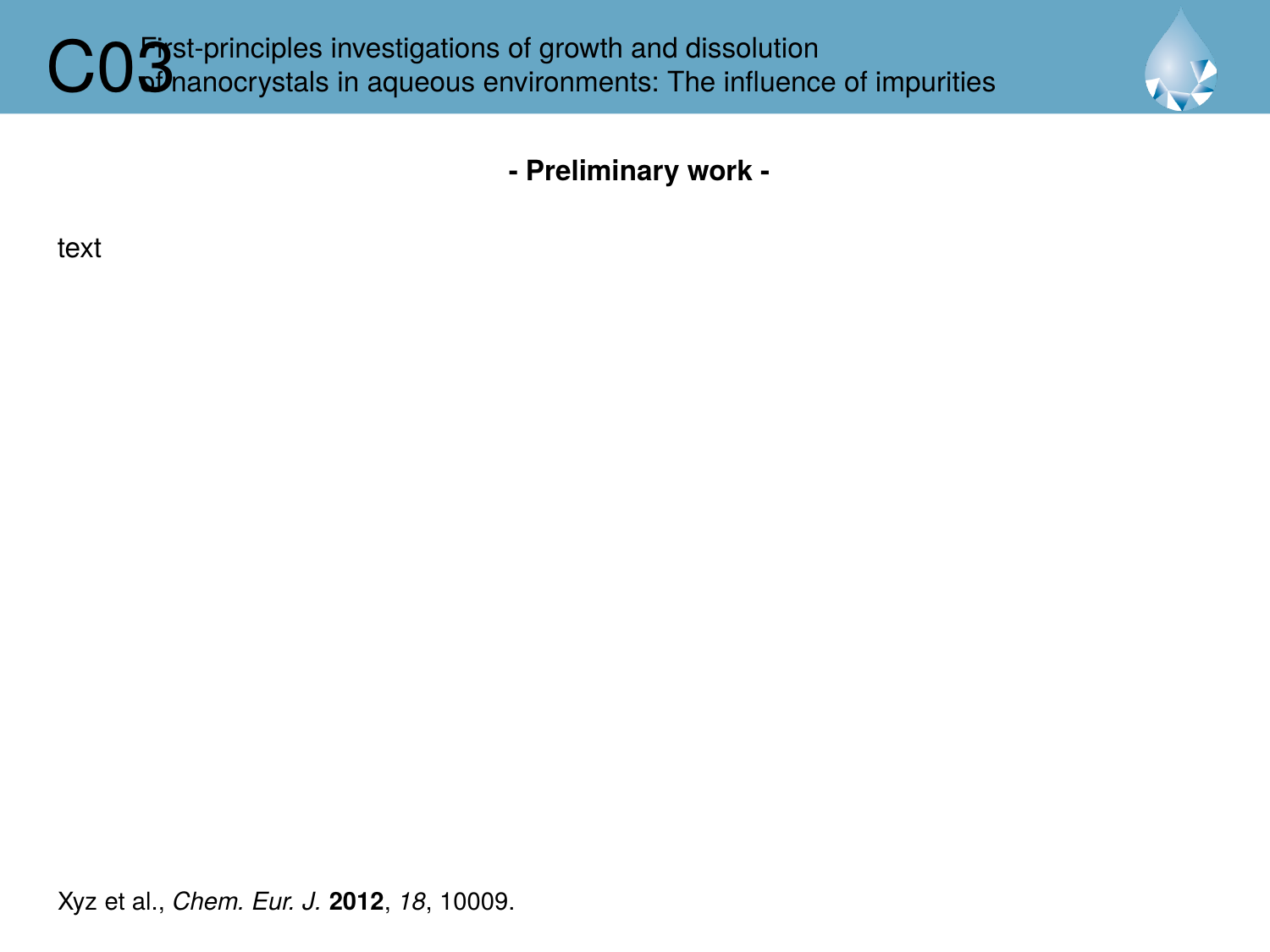

- Preliminary work -
text
Xyz et al., Chem. Eur. J. 2012, 18, 10009.